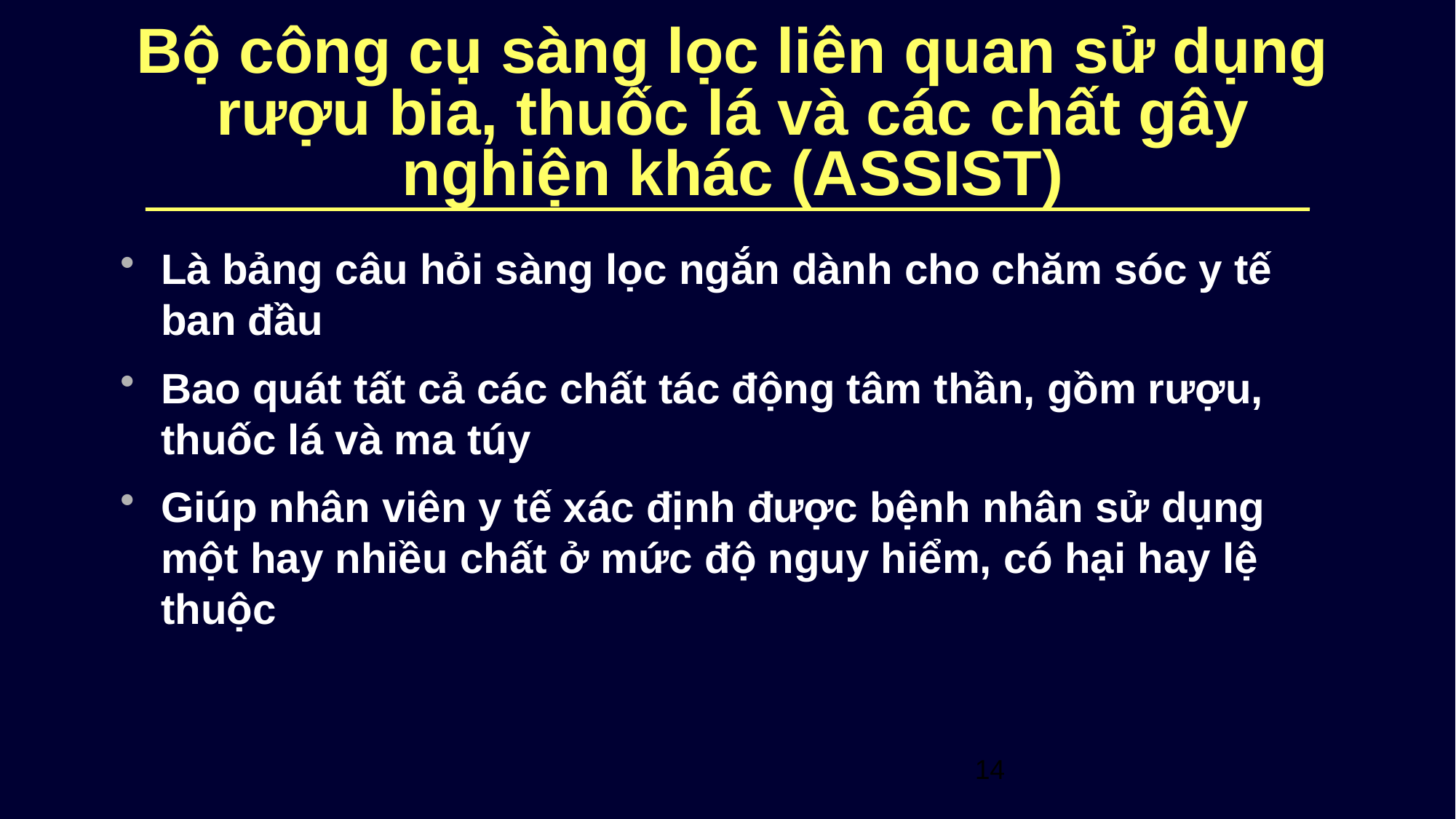

# Bộ công cụ sàng lọc liên quan sử dụng rượu bia, thuốc lá và các chất gây nghiện khác (ASSIST)
Là bảng câu hỏi sàng lọc ngắn dành cho chăm sóc y tế ban đầu
Bao quát tất cả các chất tác động tâm thần, gồm rượu, thuốc lá và ma túy
Giúp nhân viên y tế xác định được bệnh nhân sử dụng một hay nhiều chất ở mức độ nguy hiểm, có hại hay lệ thuộc
14